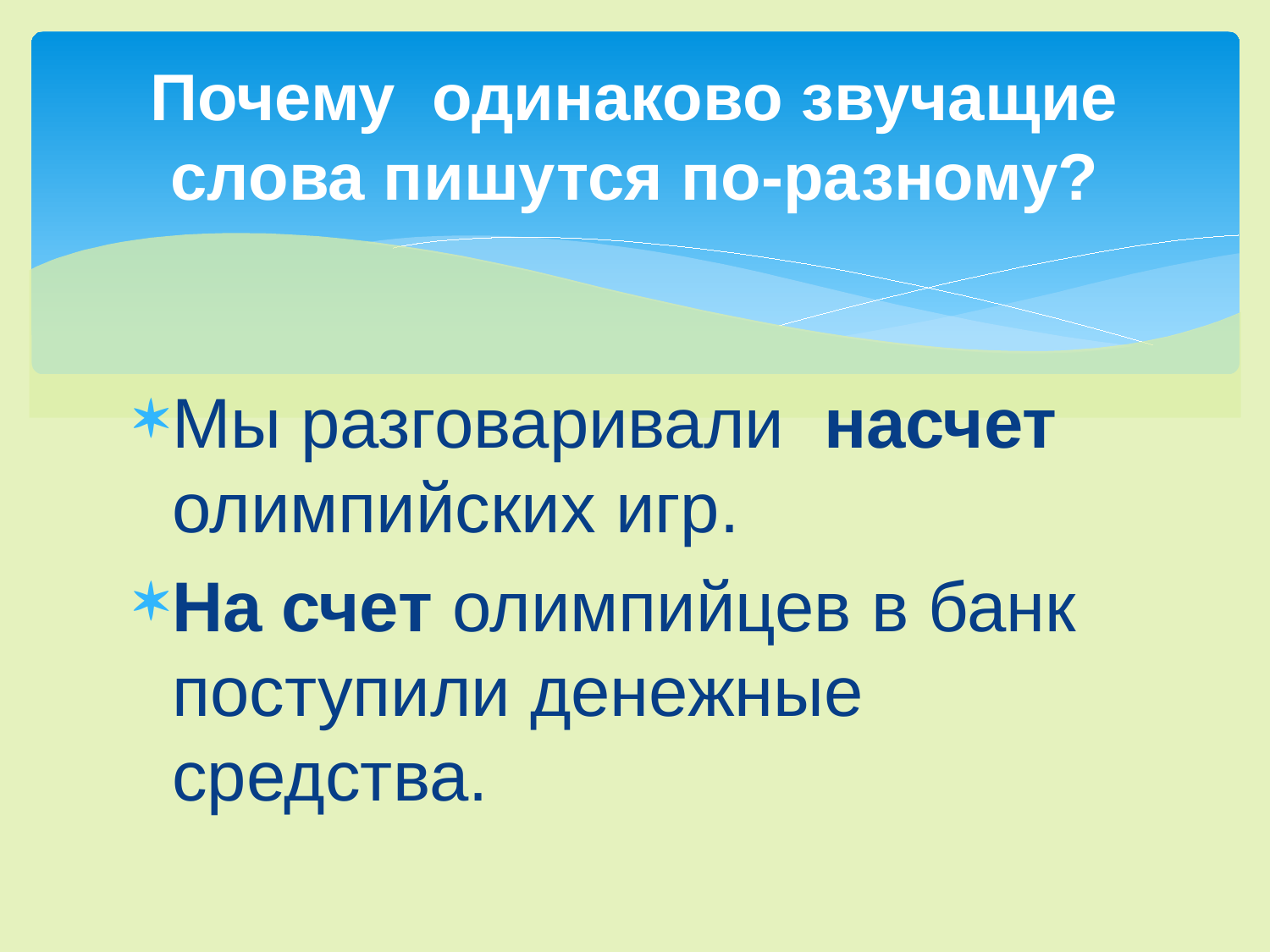

# Почему  одинаково звучащие слова пишутся по-разному?
Мы разговаривали  насчет олимпийских игр.
На счет олимпийцев в банк поступили денежные средства.